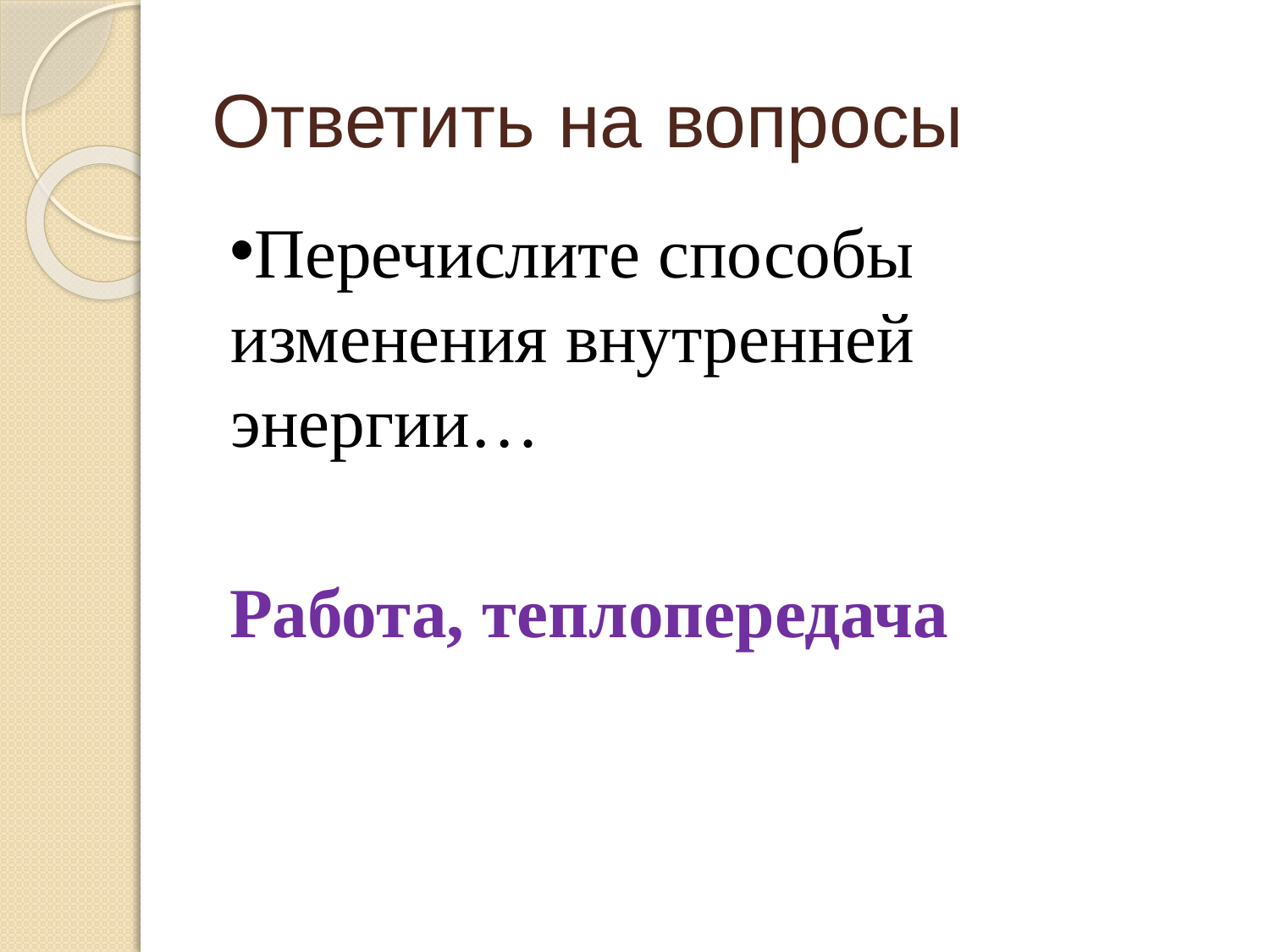

# Ответить на вопросы
Перечислите способы изменения внутренней энергии…

Работа, теплопередача